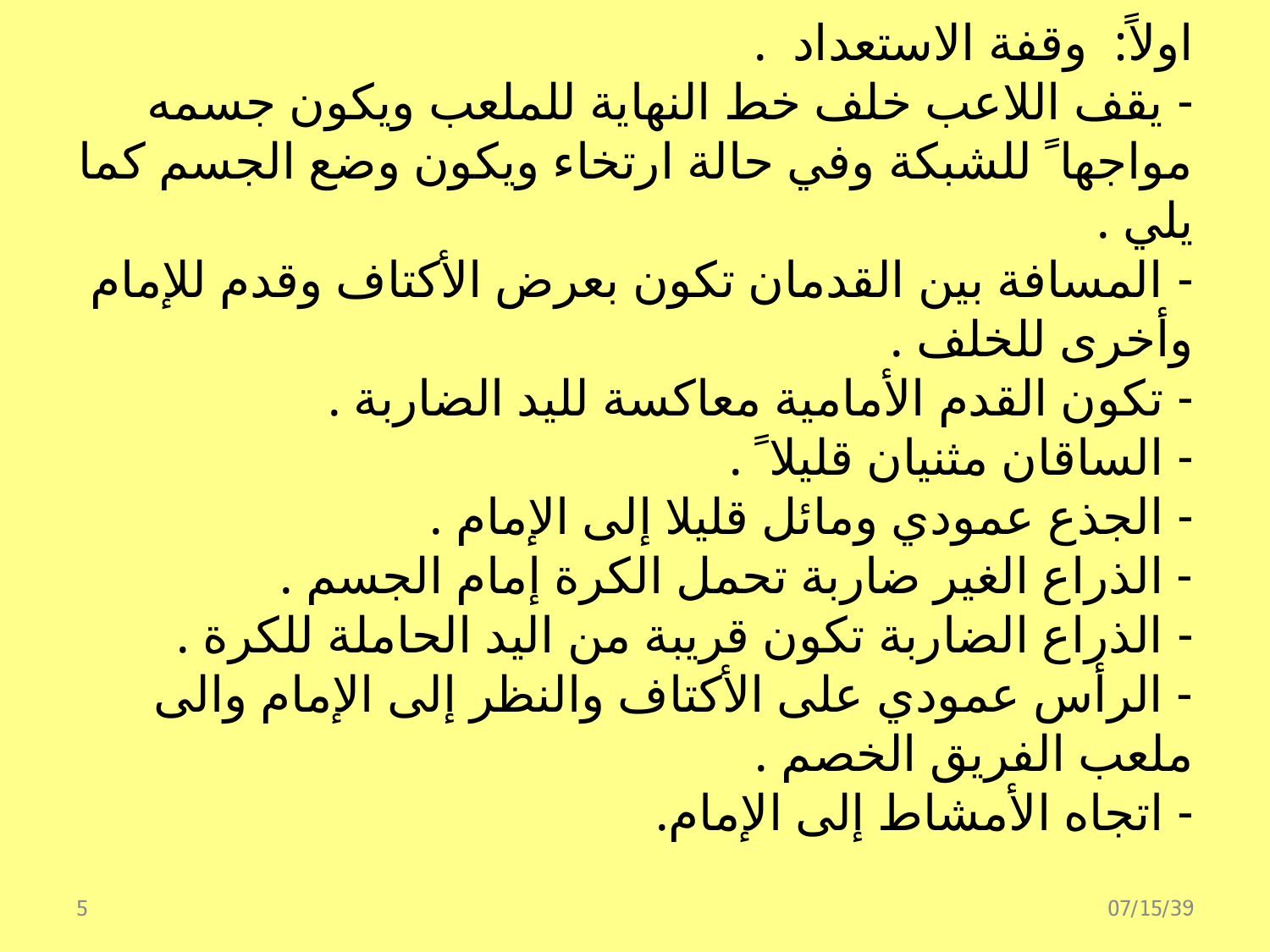

# اولاً:  وقفة الاستعداد  . - يقف اللاعب خلف خط النهاية للملعب ويكون جسمه مواجها ً للشبكة وفي حالة ارتخاء ويكون وضع الجسم كما يلي . - المسافة بين القدمان تكون بعرض الأكتاف وقدم للإمام وأخرى للخلف . - تكون القدم الأمامية معاكسة لليد الضاربة . - الساقان مثنيان قليلا ً . - الجذع عمودي ومائل قليلا إلى الإمام . - الذراع الغير ضاربة تحمل الكرة إمام الجسم . - الذراع الضاربة تكون قريبة من اليد الحاملة للكرة . - الرأس عمودي على الأكتاف والنظر إلى الإمام والى ملعب الفريق الخصم . - اتجاه الأمشاط إلى الإمام.
5
07/15/39